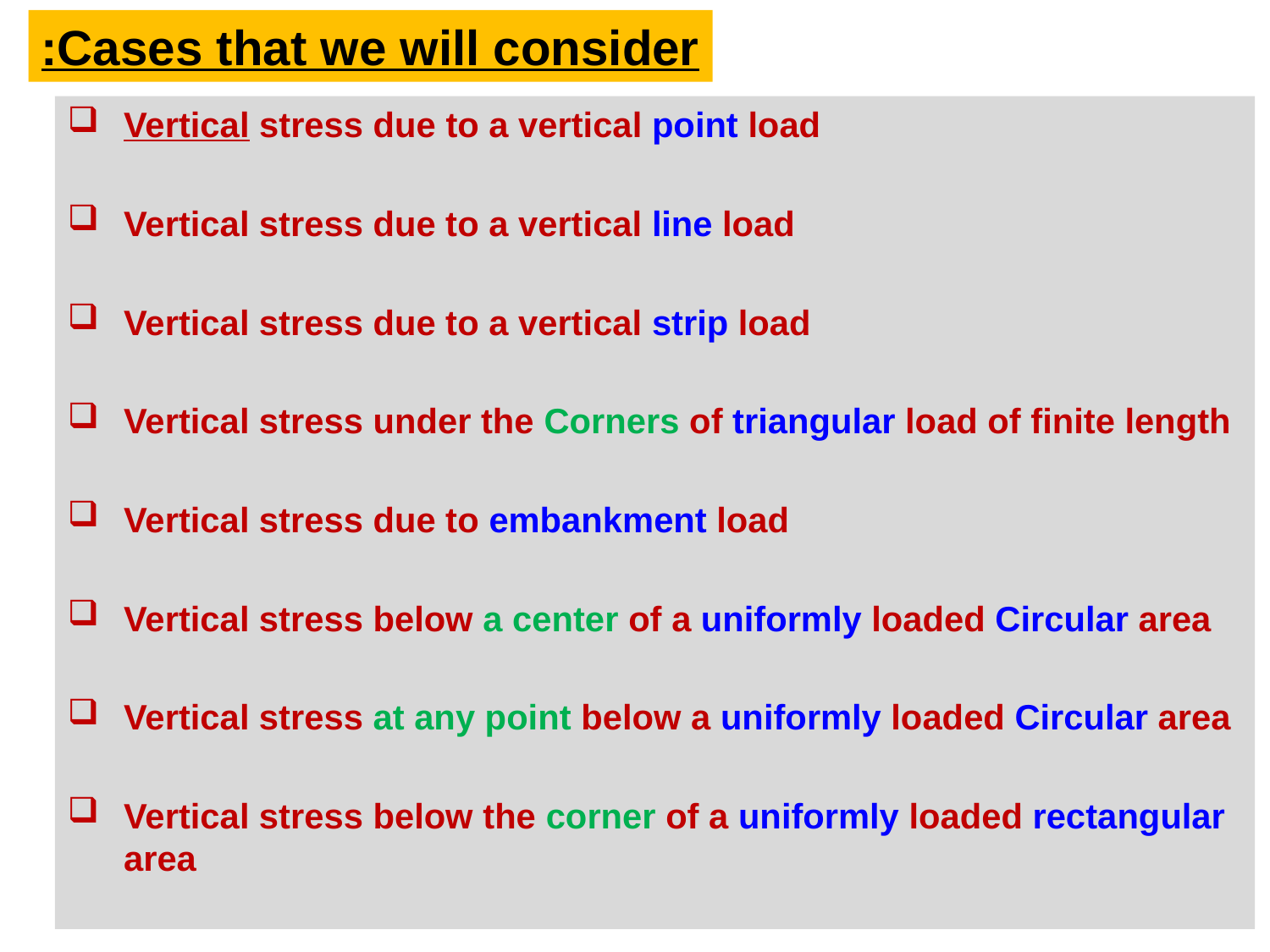

Cases that we will consider:
Vertical stress due to a vertical point load

Vertical stress due to a vertical line load

Vertical stress due to a vertical strip load

Vertical stress under the Corners of triangular load of finite length

Vertical stress due to embankment load

Vertical stress below a center of a uniformly loaded Circular area

Vertical stress at any point below a uniformly loaded Circular area

Vertical stress below the corner of a uniformly loaded rectangular area